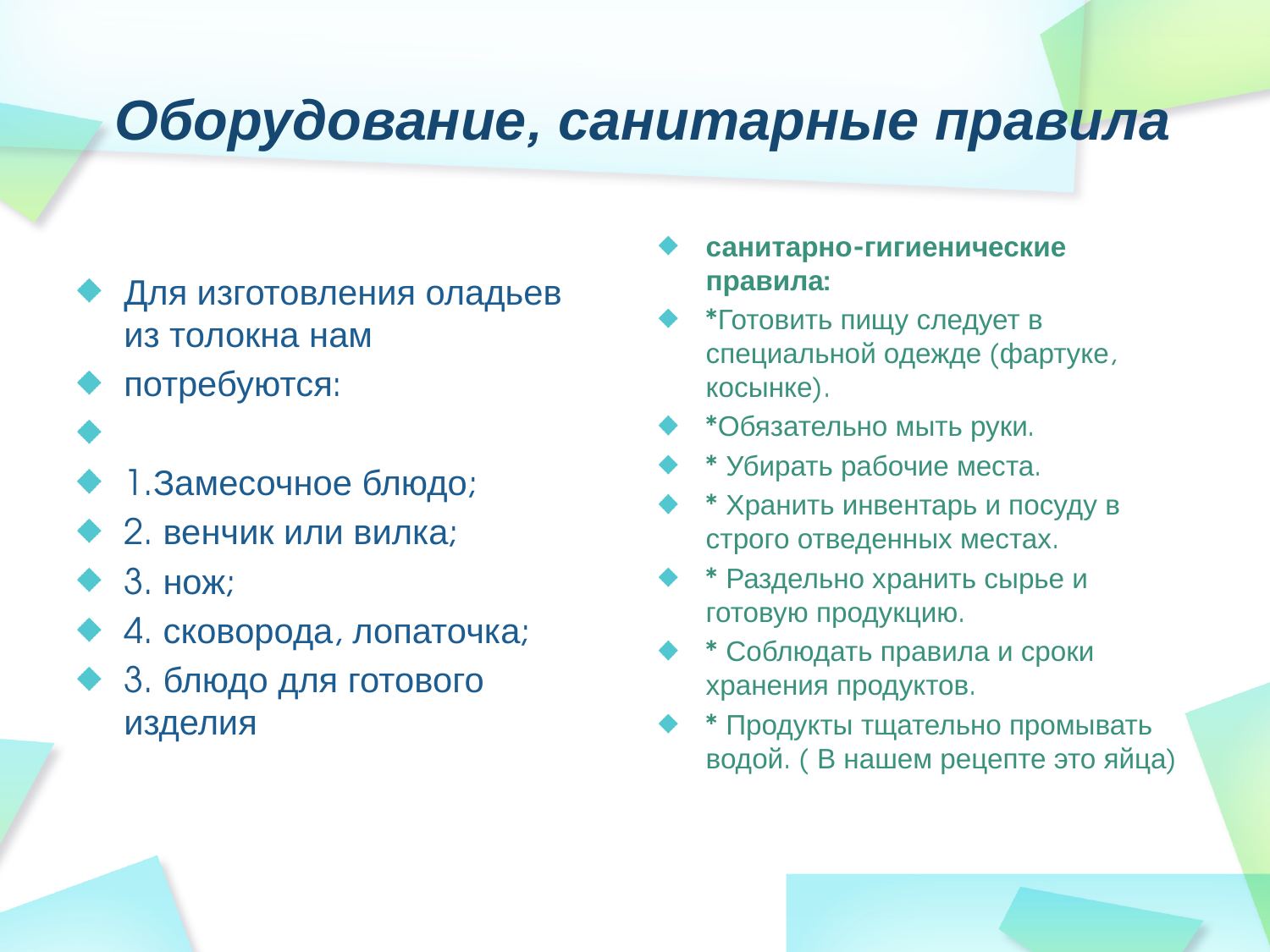

# Оборудование, санитарные правила

Для изготовления оладьев  из толокна нам
потребуются:

1.Замесочное блюдо;
2. венчик или вилка;
3. нож;
4. сковорода, лопаточка;
3. блюдо для готового изделия

санитарно-гигиенические  правила:
*Готовить пищу следует в специальной одежде (фартуке, косынке).
*Обязательно мыть руки.
* Убирать рабочие места.
* Хранить инвентарь и посуду в строго отведенных местах.
* Раздельно хранить сырье и готовую продукцию.
* Соблюдать правила и сроки хранения продуктов.
* Продукты тщательно промывать водой. ( В нашем рецепте это яйца)